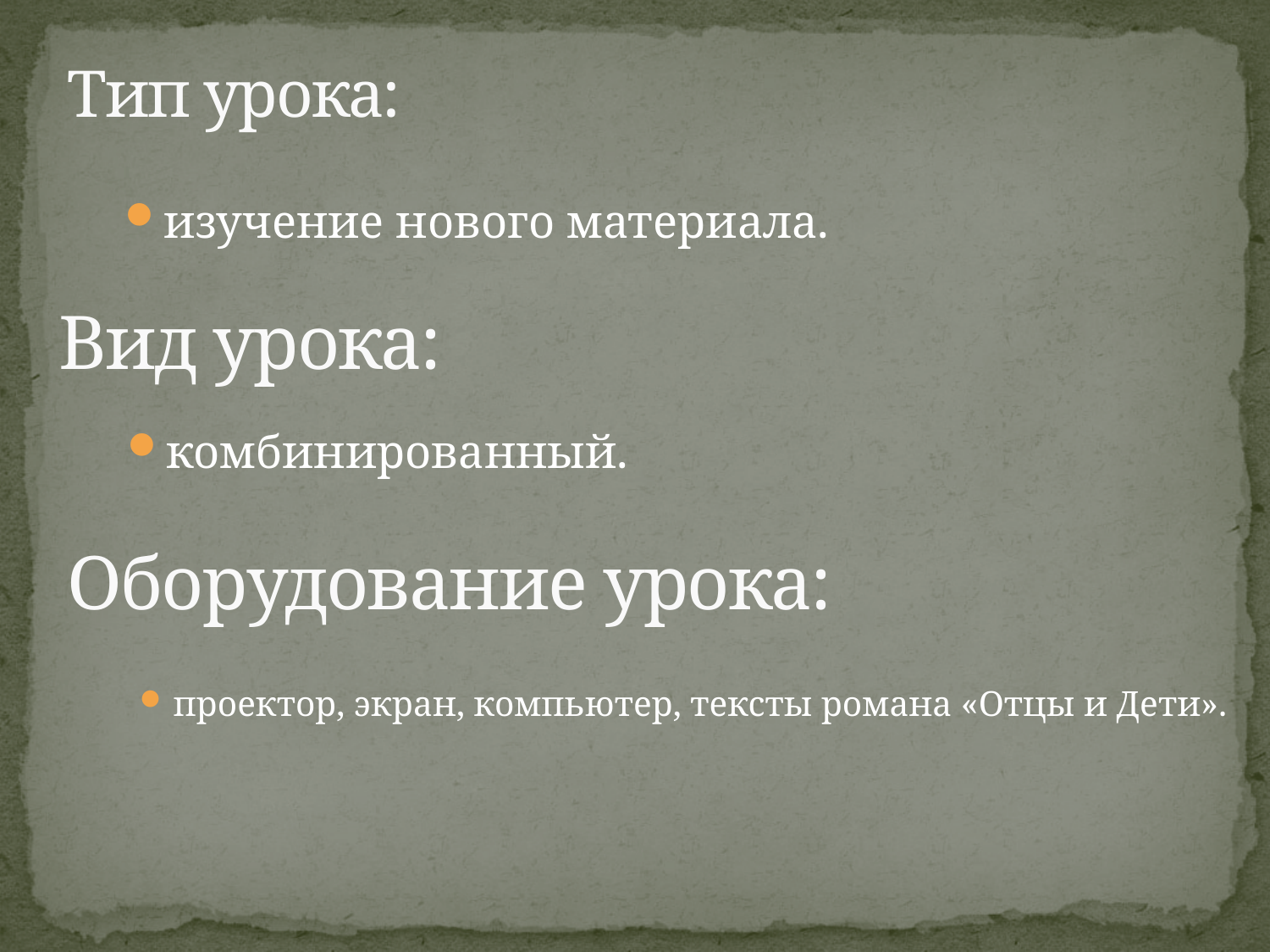

# Тип урока:
изучение нового материала.
Вид урока:
комбинированный.
Оборудование урока:
проектор, экран, компьютер, тексты романа «Отцы и Дети».